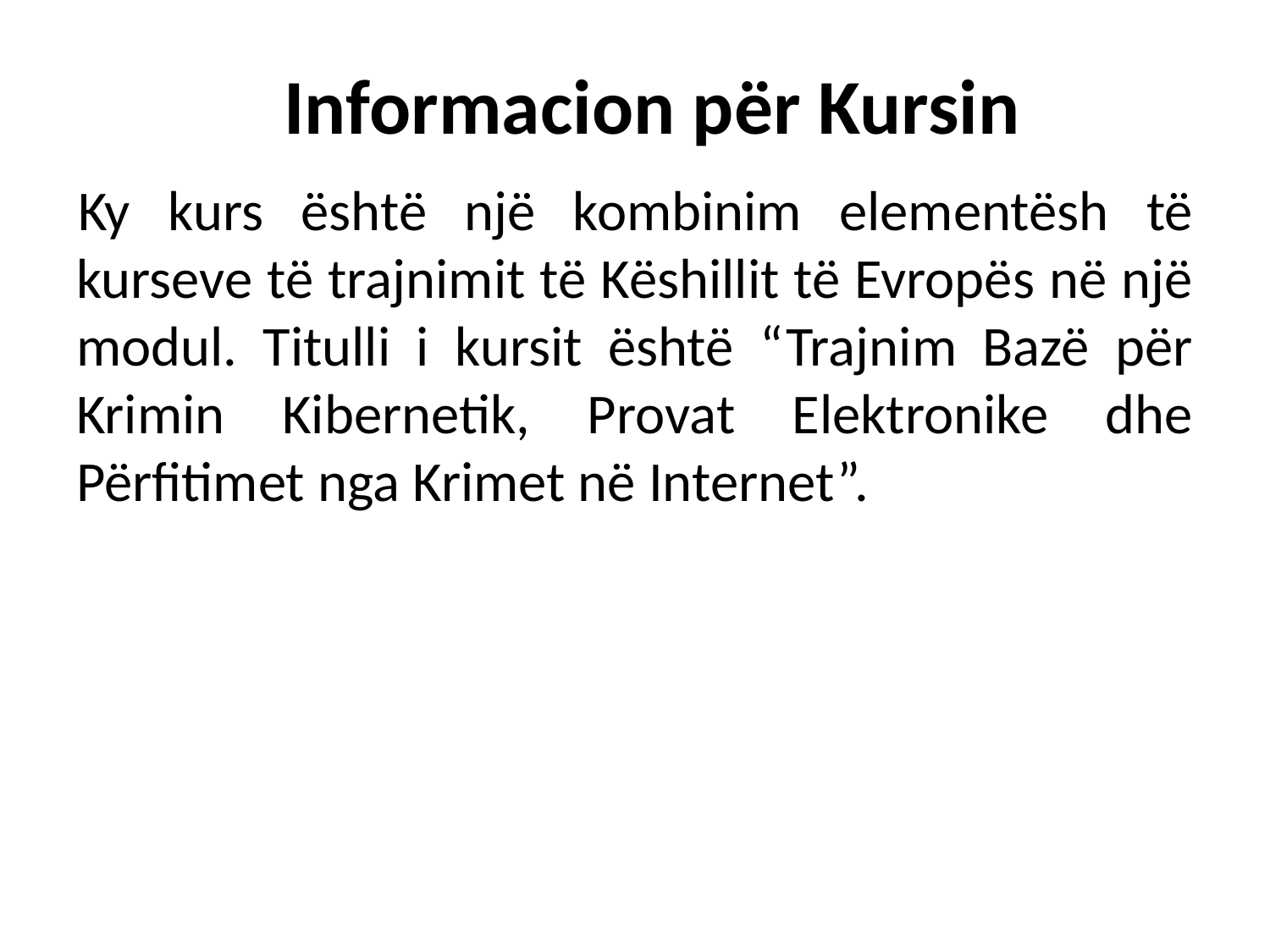

# Informacion për Kursin
Ky kurs është një kombinim elementësh të kurseve të trajnimit të Këshillit të Evropës në një modul. Titulli i kursit është “Trajnim Bazë për Krimin Kibernetik, Provat Elektronike dhe Përfitimet nga Krimet në Internet”.